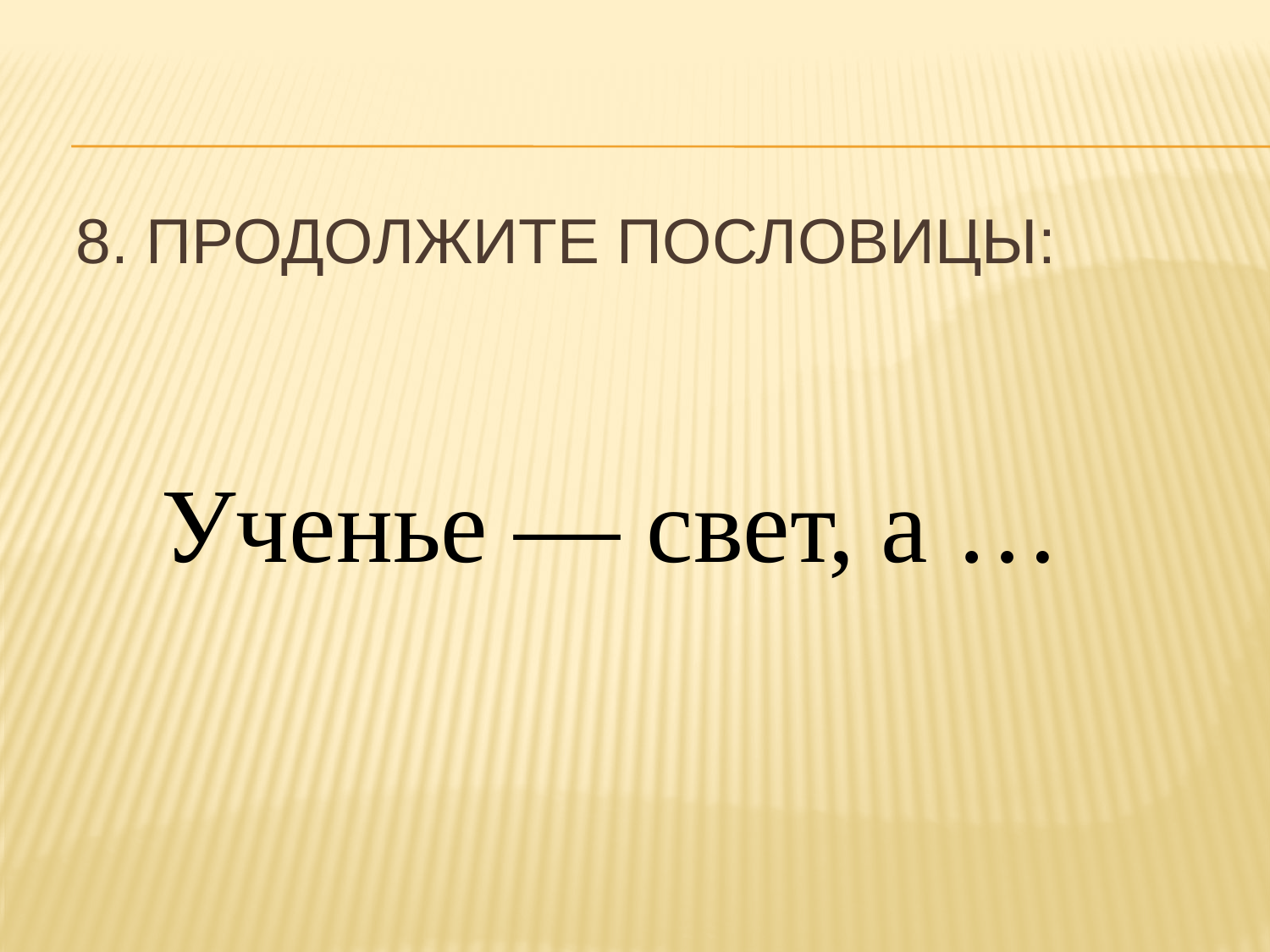

# 8. Продолжите пословицы:
Ученье — свет, а …